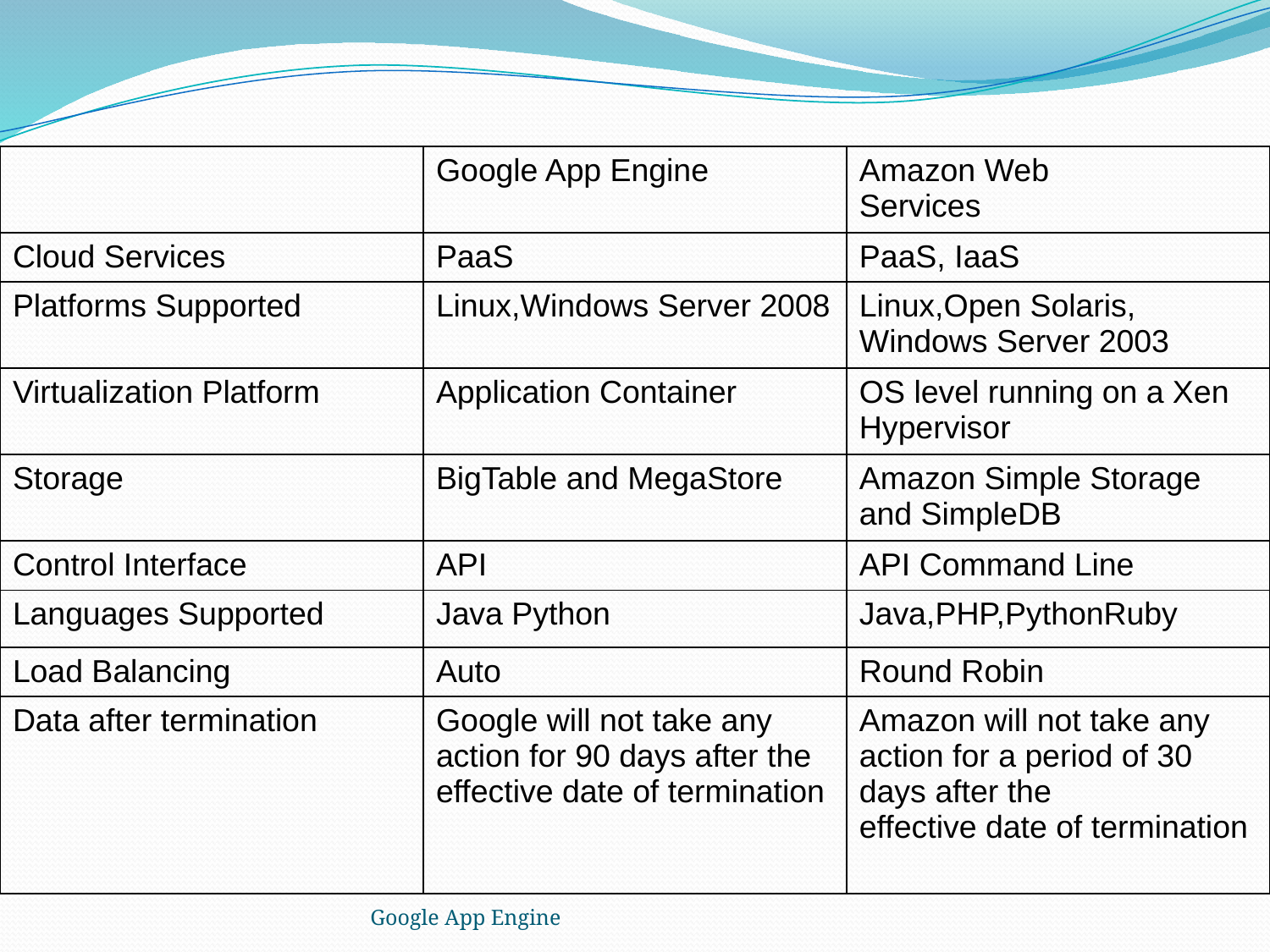

|  | Google App Engine | Amazon Web Services |
| --- | --- | --- |
| Cloud Services | PaaS | PaaS, IaaS |
| Platforms Supported | Linux,Windows Server 2008 | Linux,Open Solaris, Windows Server 2003 |
| Virtualization Platform | Application Container | OS level running on a Xen Hypervisor |
| Storage | BigTable and MegaStore | Amazon Simple Storage and SimpleDB |
| Control Interface | API | API Command Line |
| Languages Supported | Java Python | Java,PHP,PythonRuby |
| Load Balancing | Auto | Round Robin |
| Data after termination | Google will not take any action for 90 days after the effective date of termination | Amazon will not take any action for a period of 30 days after the effective date of termination |
Google App Engine